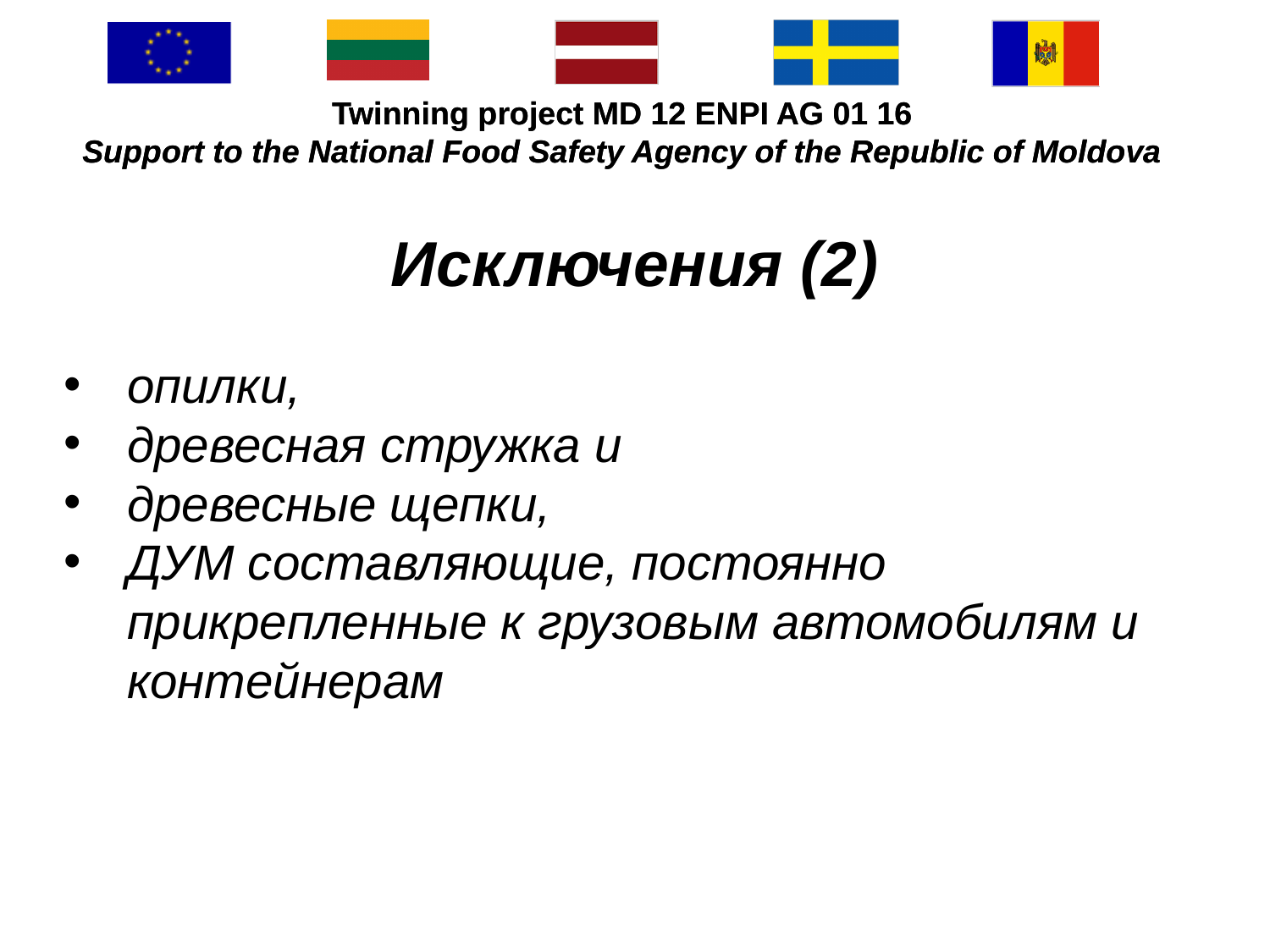

#
Исключения (2)
опилки,
древесная стружка и
древесные щепки,
ДУМ составляющие, постоянно прикрепленные к грузовым автомобилям и контейнерам